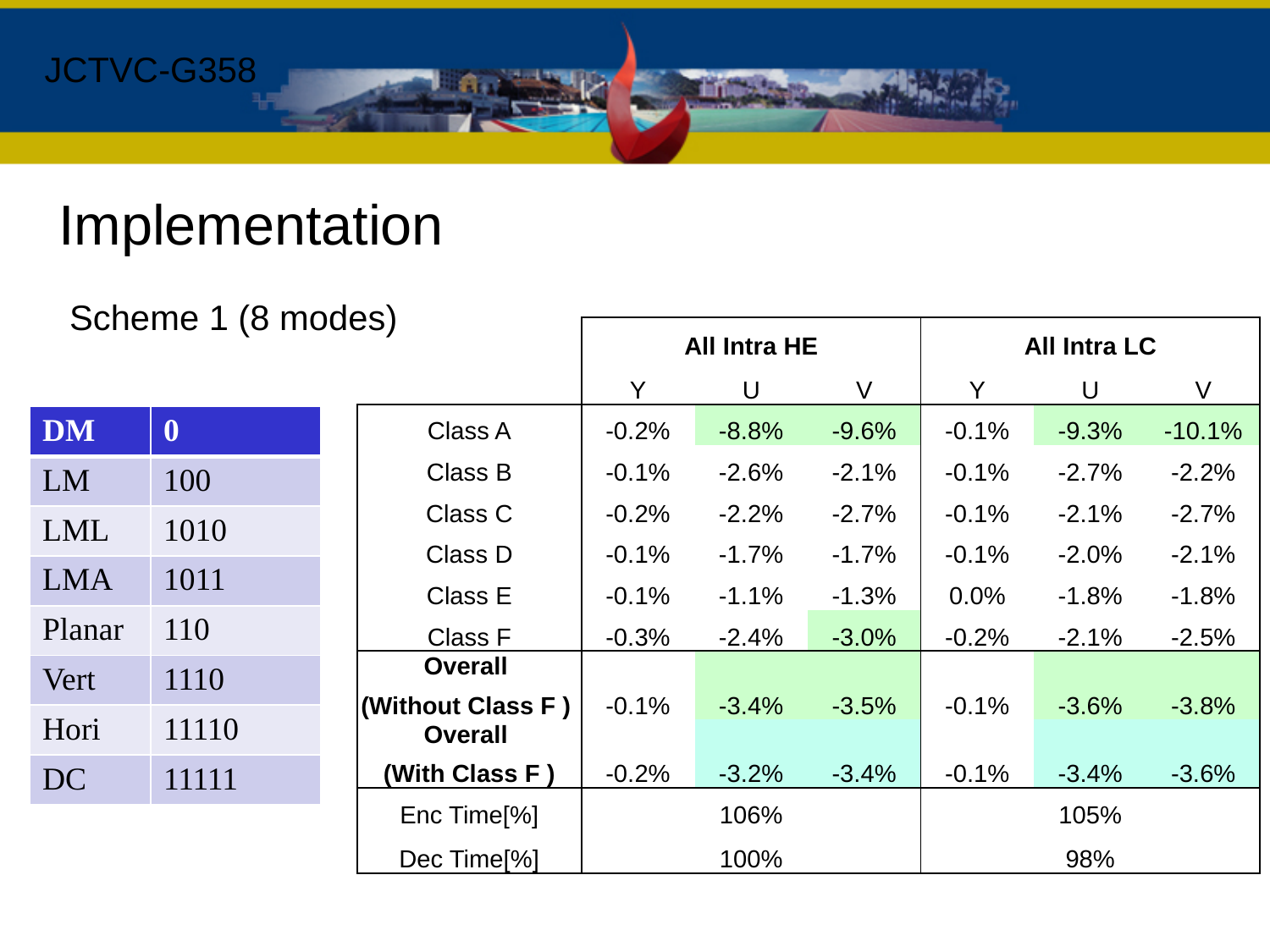

JCTVC-G358
Implementation
Scheme 1 (8 modes)

|  | All Intra HE |  |  | All Intra LC |  |  |
| --- | --- | --- | --- | --- | --- | --- |
|  | Y | U | V | Y | U | V |
| Class A | -0.2% | -8.8% | -9.6% | -0.1% | -9.3% | -10.1% |
| Class B | -0.1% | -2.6% | -2.1% | -0.1% | -2.7% | -2.2% |
| Class C | -0.2% | -2.2% | -2.7% | -0.1% | -2.1% | -2.7% |
| Class D | -0.1% | -1.7% | -1.7% | -0.1% | -2.0% | -2.1% |
| Class E | -0.1% | -1.1% | -1.3% | 0.0% | -1.8% | -1.8% |
| Class F | -0.3% | -2.4% | -3.0% | -0.2% | -2.1% | -2.5% |
| Overall (Without Class F ) | -0.1% | -3.4% | -3.5% | -0.1% | -3.6% | -3.8% |
| Overall (With Class F ) | -0.2% | -3.2% | -3.4% | -0.1% | -3.4% | -3.6% |
| Enc Time[%] | 106% |  |  | 105% |  |  |
| Dec Time[%] | 100% |  |  | 98% |  |  |
| DM | 0 |
| --- | --- |
| LM | 100 |
| LML | 1010 |
| LMA | 1011 |
| Planar | 110 |
| Vert | 1110 |
| Hori | 11110 |
| DC | 11111 |